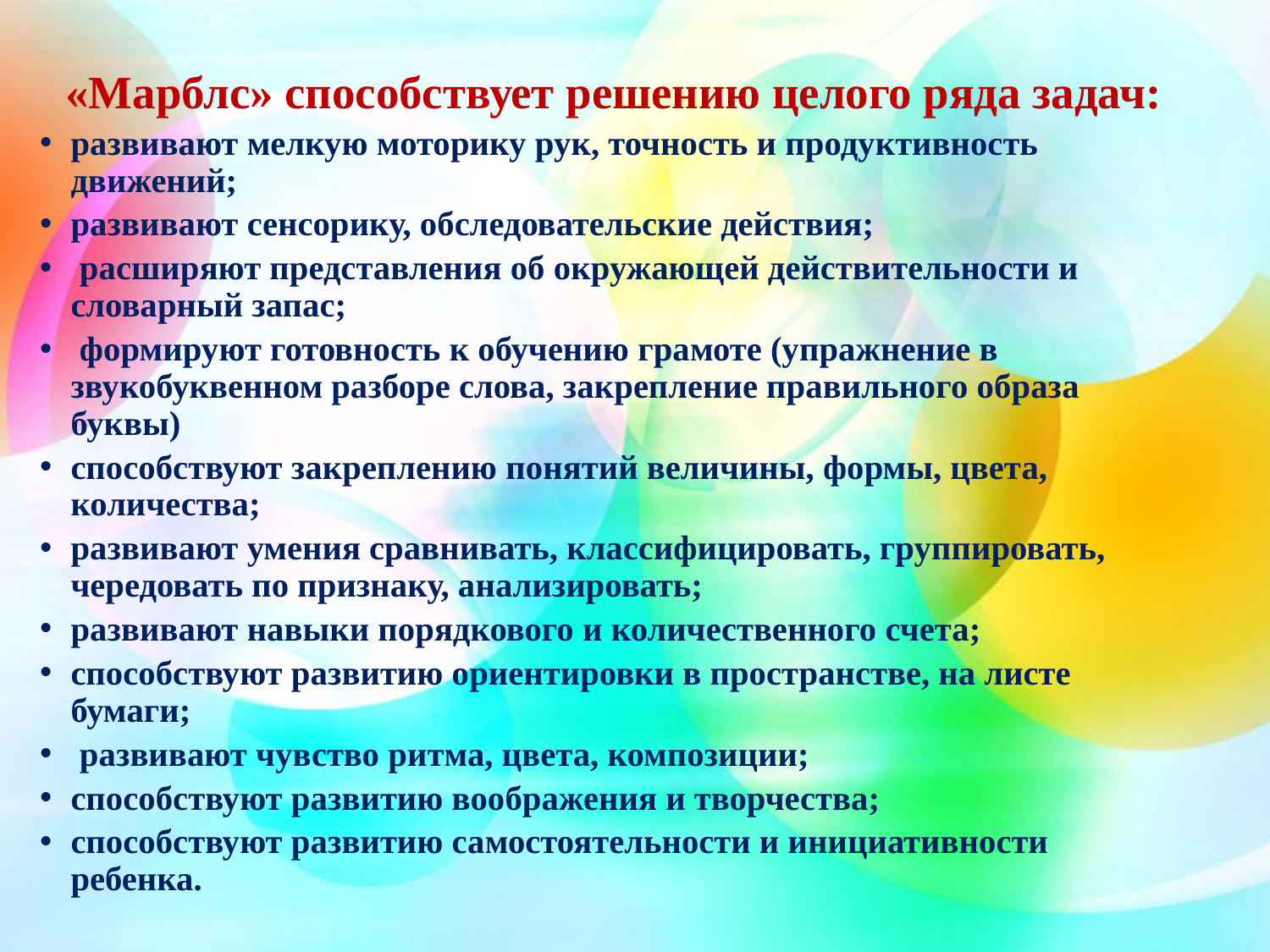

«Марблс» способствует решению целого ряда задач:
развивают мелкую моторику рук, точность и продуктивность движений;
развивают сенсорику, обследовательские действия;
 расширяют представления об окружающей действительности и словарный запас;
 формируют готовность к обучению грамоте (упражнение в звукобуквенном разборе слова, закрепление правильного образа буквы)
способствуют закреплению понятий величины, формы, цвета, количества;
развивают умения сравнивать, классифицировать, группировать, чередовать по признаку, анализировать;
развивают навыки порядкового и количественного счета;
способствуют развитию ориентировки в пространстве, на листе бумаги;
 развивают чувство ритма, цвета, композиции;
способствуют развитию воображения и творчества;
способствуют развитию самостоятельности и инициативности ребенка.